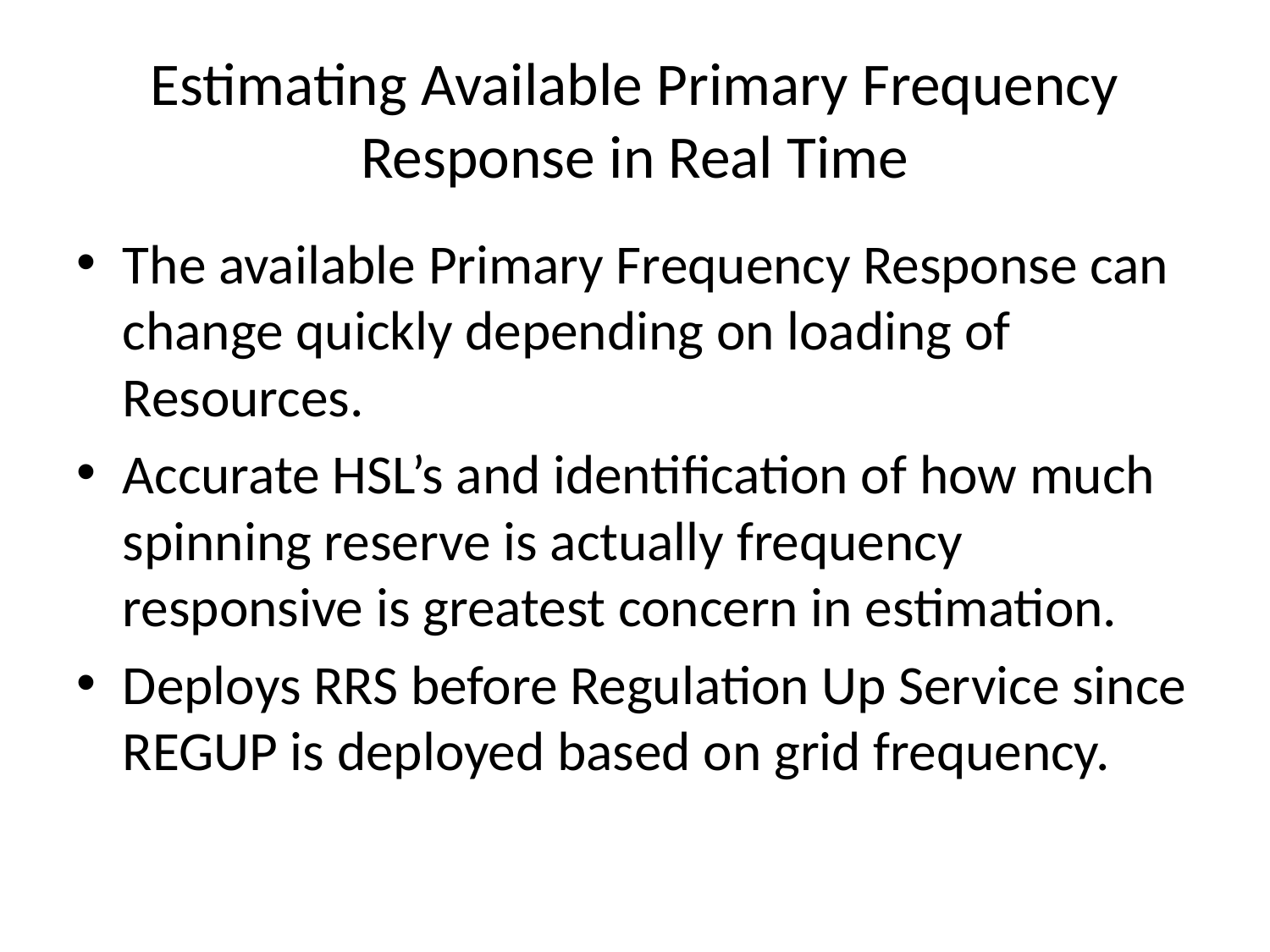

# Estimating Available Primary Frequency Response in Real Time
The available Primary Frequency Response can change quickly depending on loading of Resources.
Accurate HSL’s and identification of how much spinning reserve is actually frequency responsive is greatest concern in estimation.
Deploys RRS before Regulation Up Service since REGUP is deployed based on grid frequency.